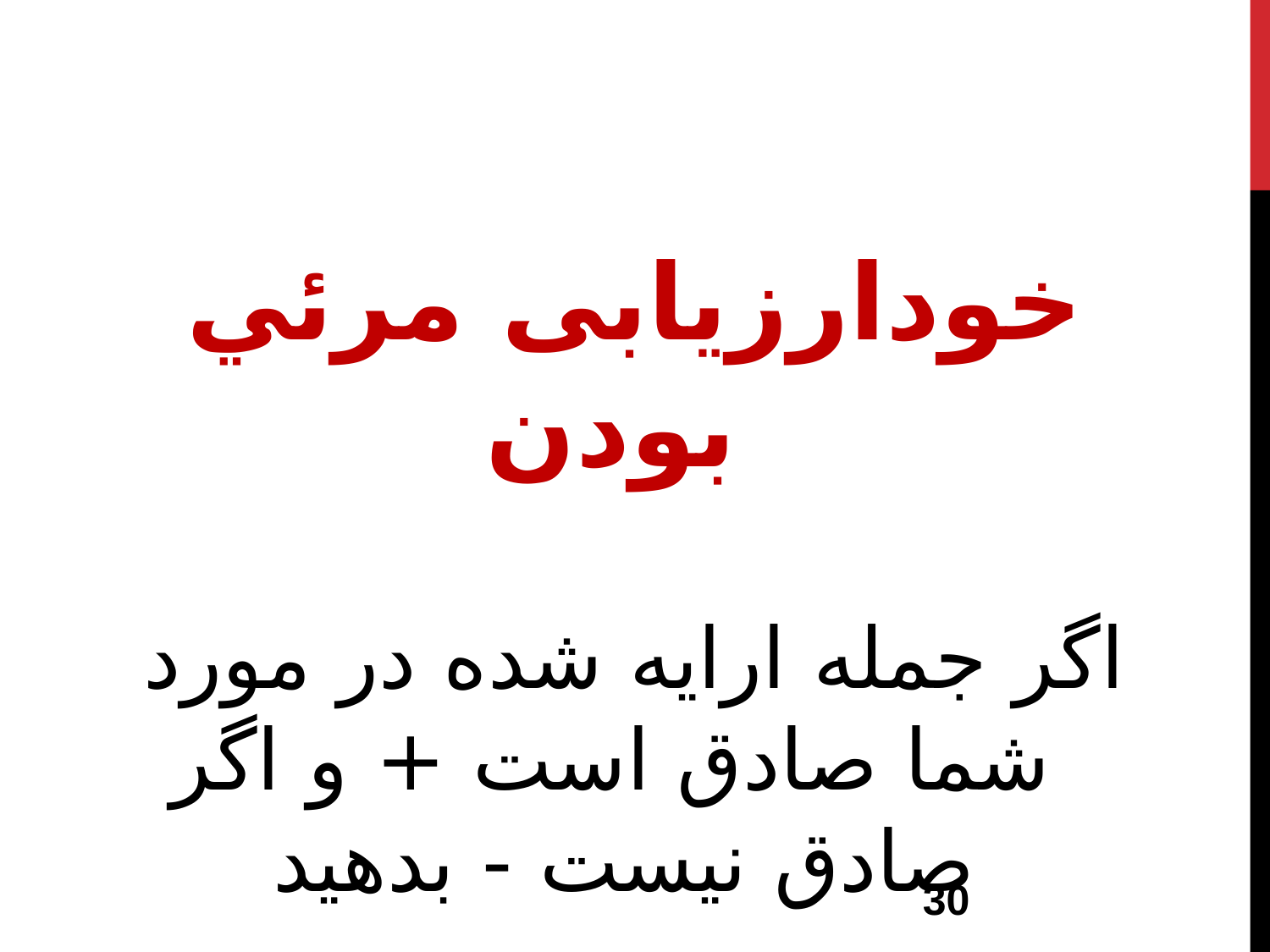

خودارزیابی مرئي بودن

اگر جمله ارايه شده در مورد شما صادق است + و اگر صادق نيست - بدهيد
30